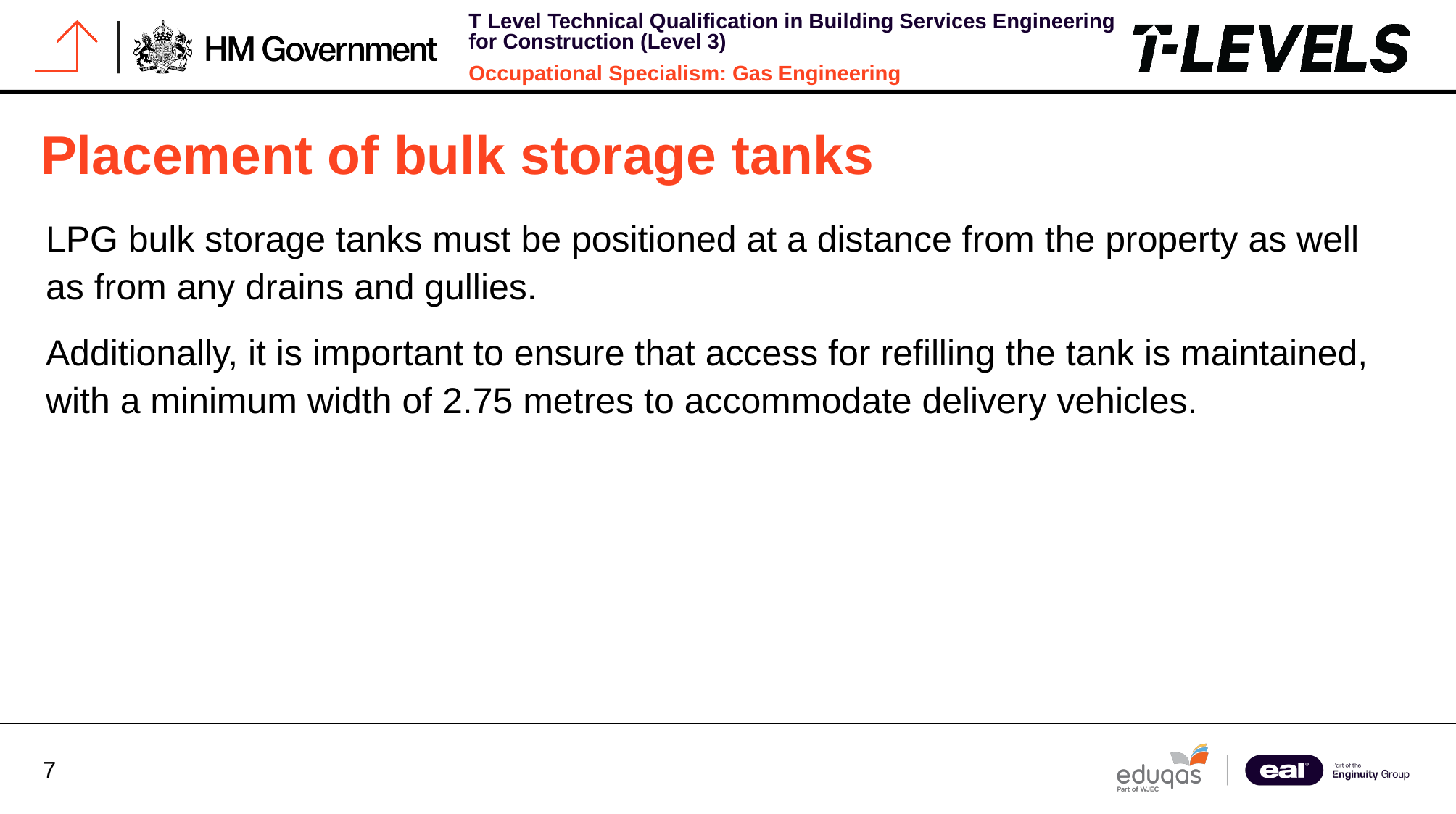

# Placement of bulk storage tanks
LPG bulk storage tanks must be positioned at a distance from the property as well as from any drains and gullies.
Additionally, it is important to ensure that access for refilling the tank is maintained, with a minimum width of 2.75 metres to accommodate delivery vehicles.